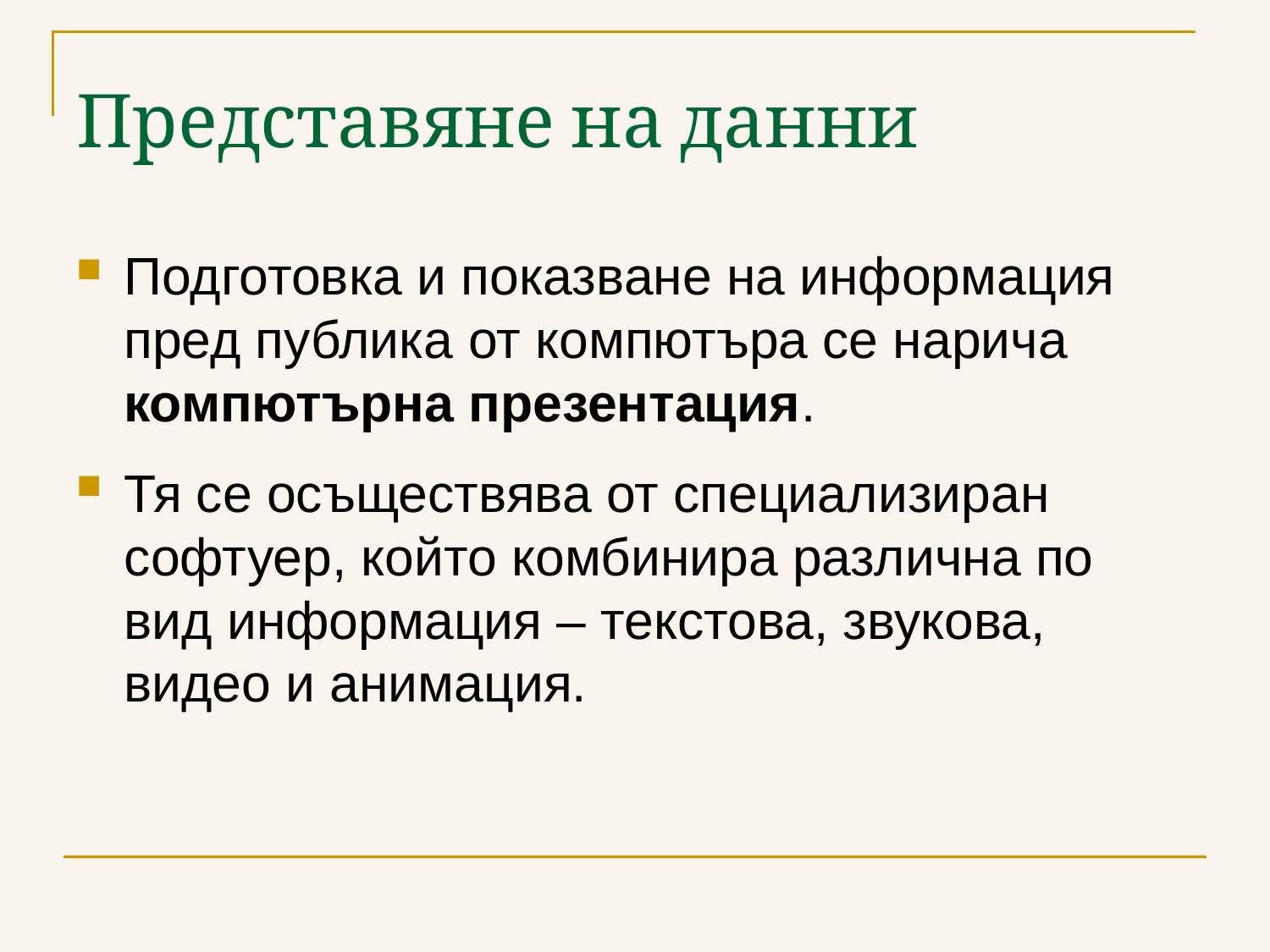

Представяне на данни
Подготовка и показване на информация пред публика от компютъра се нарича компютърна презентация.
Тя се осъществява от специализиран софтуер, който комбинира различна по вид информация – текстова, звукова, видео и анимация.